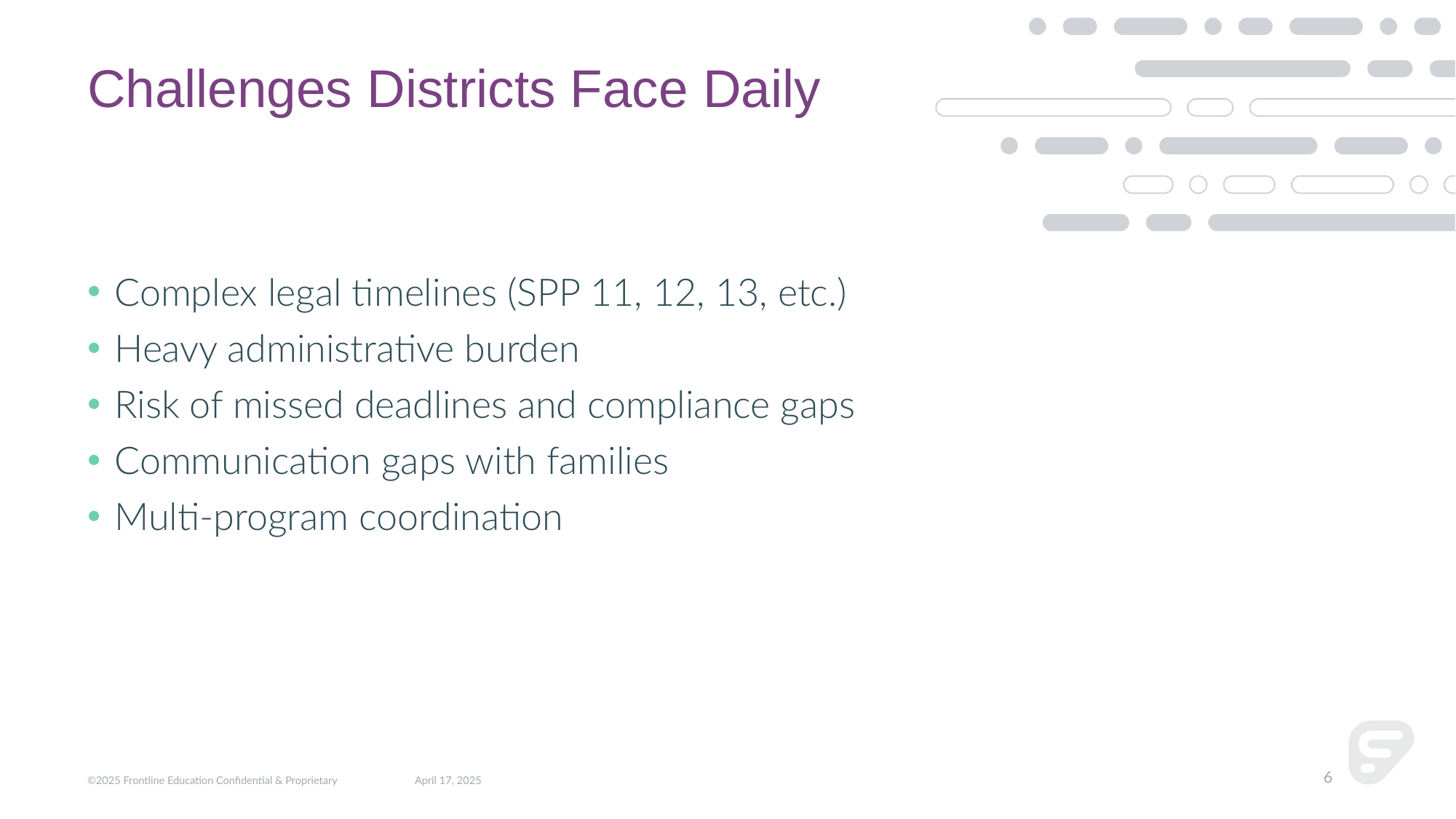

# Challenges Districts Face Daily
Complex legal timelines (SPP 11, 12, 13, etc.)​
Heavy administrative burden​
Risk of missed deadlines and compliance gaps​
Communication gaps with families​
Multi-program coordination
©2025 Frontline Education Confidential & Proprietary
April 17, 2025
6